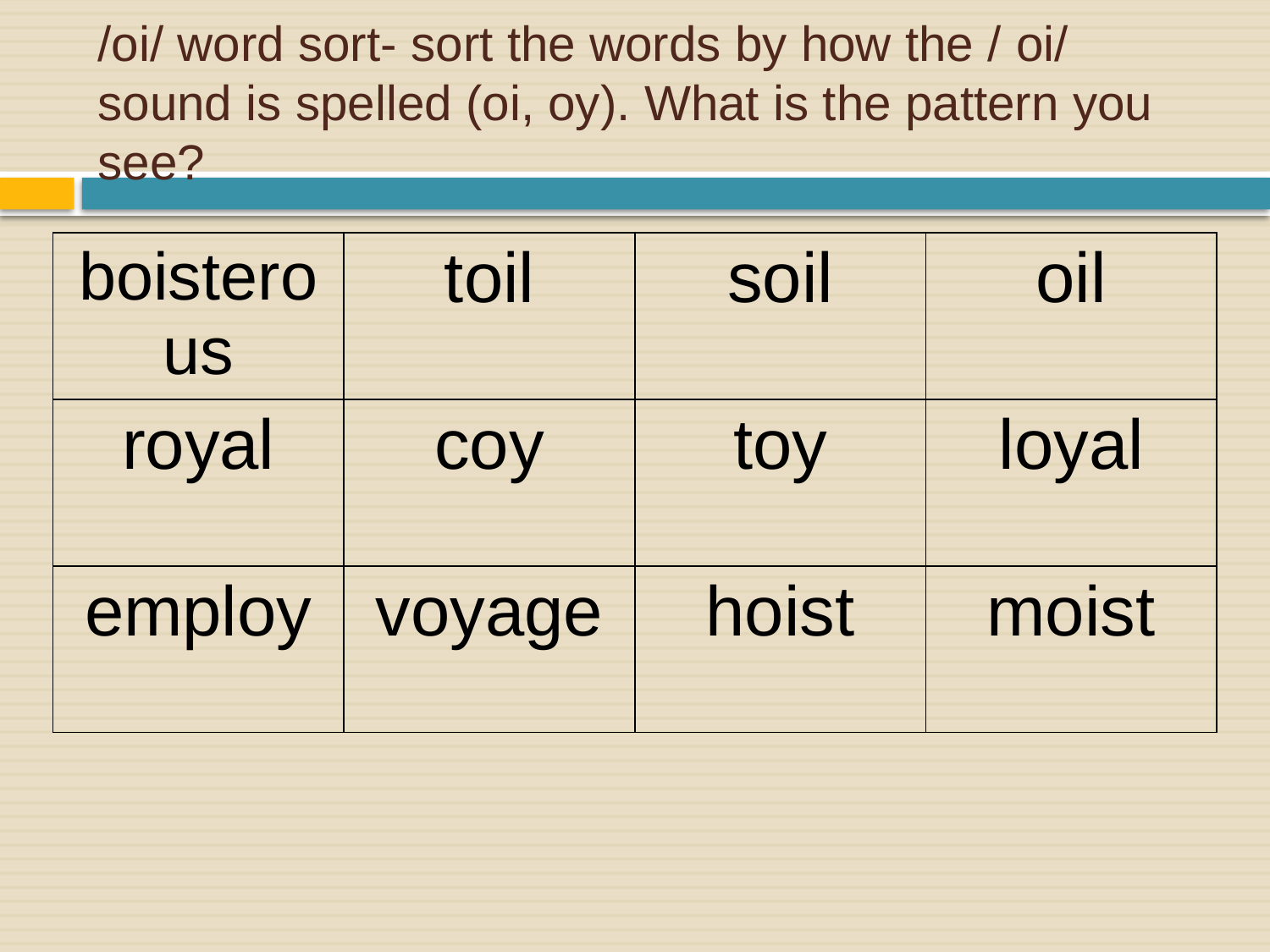

# /oi/ word sort- sort the words by how the / oi/ sound is spelled (oi, oy). What is the pattern you see?
| boisterous | toil | soil | oil |
| --- | --- | --- | --- |
| royal | coy | toy | loyal |
| employ | voyage | hoist | moist |